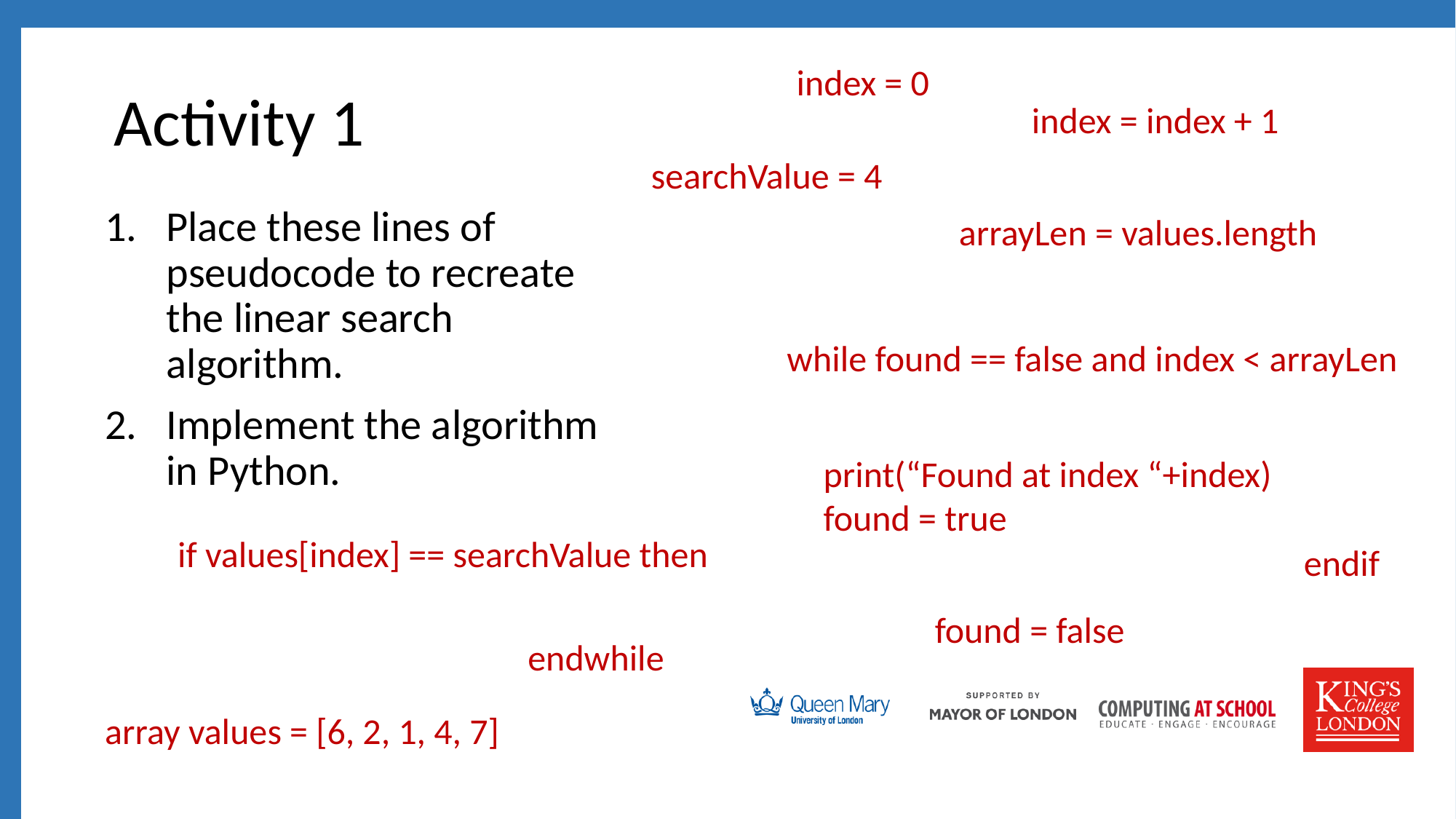

index = 0
# Activity 1
	index = index + 1
searchValue = 4
Place these lines of pseudocode to recreate the linear search algorithm.
Implement the algorithm in Python.

arrayLen = values.length
while found == false and index < arrayLen
		print(“Found at index “+index)
		found = true
	if values[index] == searchValue then
	endif
found = false
endwhile
array values = [6, 2, 1, 4, 7]